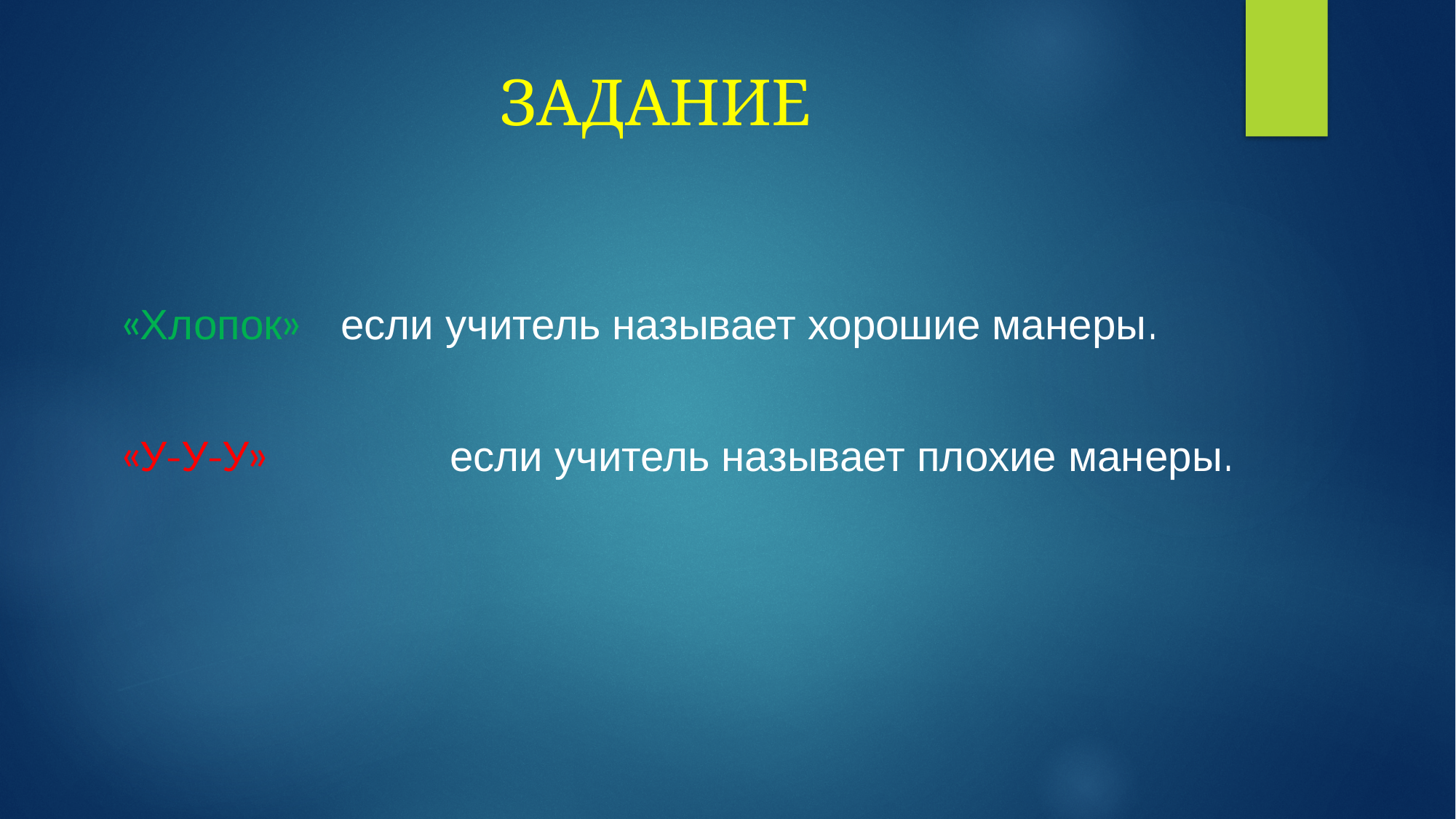

# ЗАДАНИЕ
«Хлопок» 	если учитель называет хорошие манеры.

«У-У-У» 		если учитель называет плохие манеры.